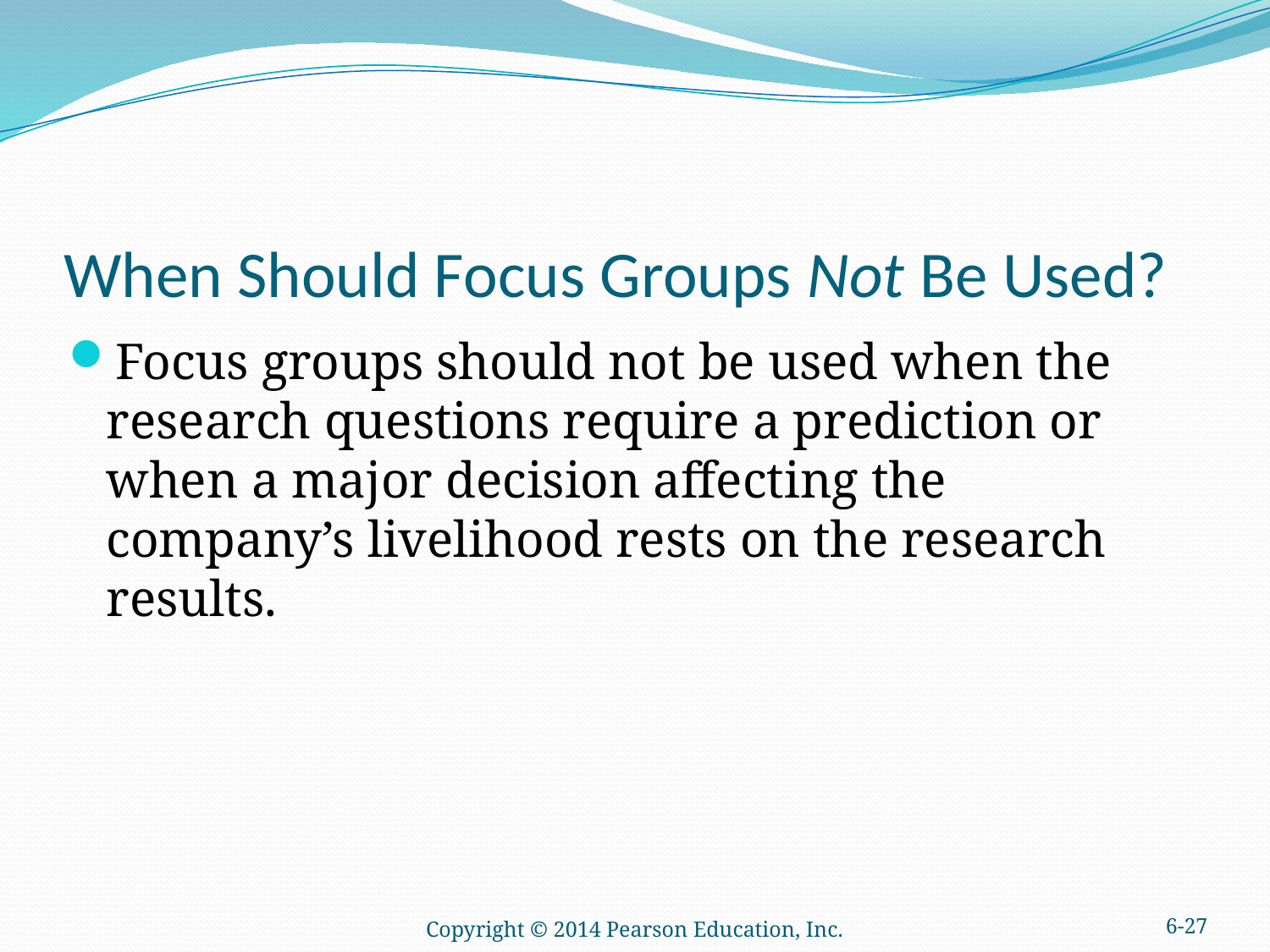

# When Should Focus Groups Not Be Used?
Focus groups should not be used when the research questions require a prediction or when a major decision affecting the company’s livelihood rests on the research results.